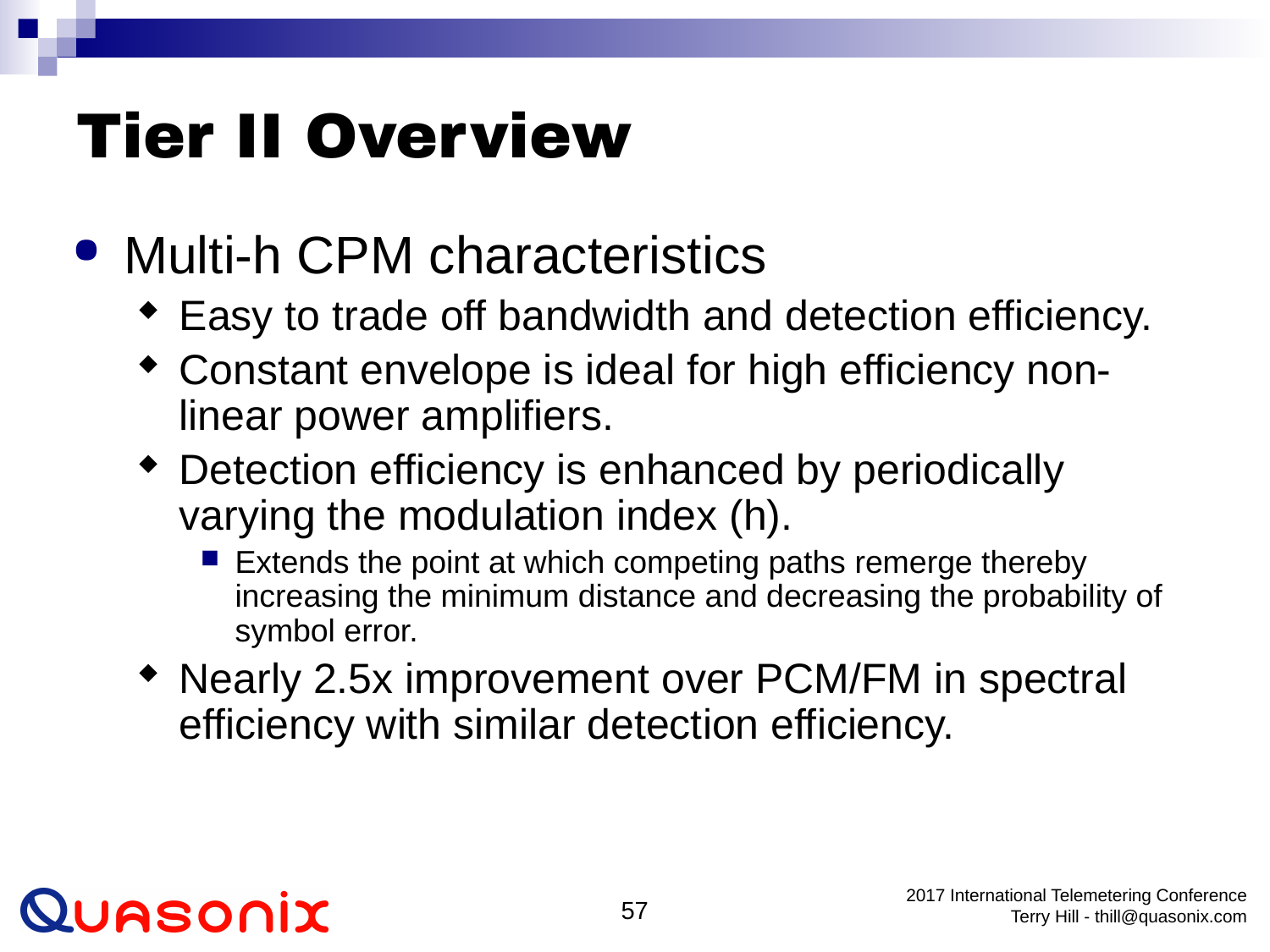

# Tier II Overview
Multi-h CPM characteristics
Easy to trade off bandwidth and detection efficiency.
Constant envelope is ideal for high efficiency non-linear power amplifiers.
Detection efficiency is enhanced by periodically varying the modulation index (h).
Extends the point at which competing paths remerge thereby increasing the minimum distance and decreasing the probability of symbol error.
Nearly 2.5x improvement over PCM/FM in spectral efficiency with similar detection efficiency.